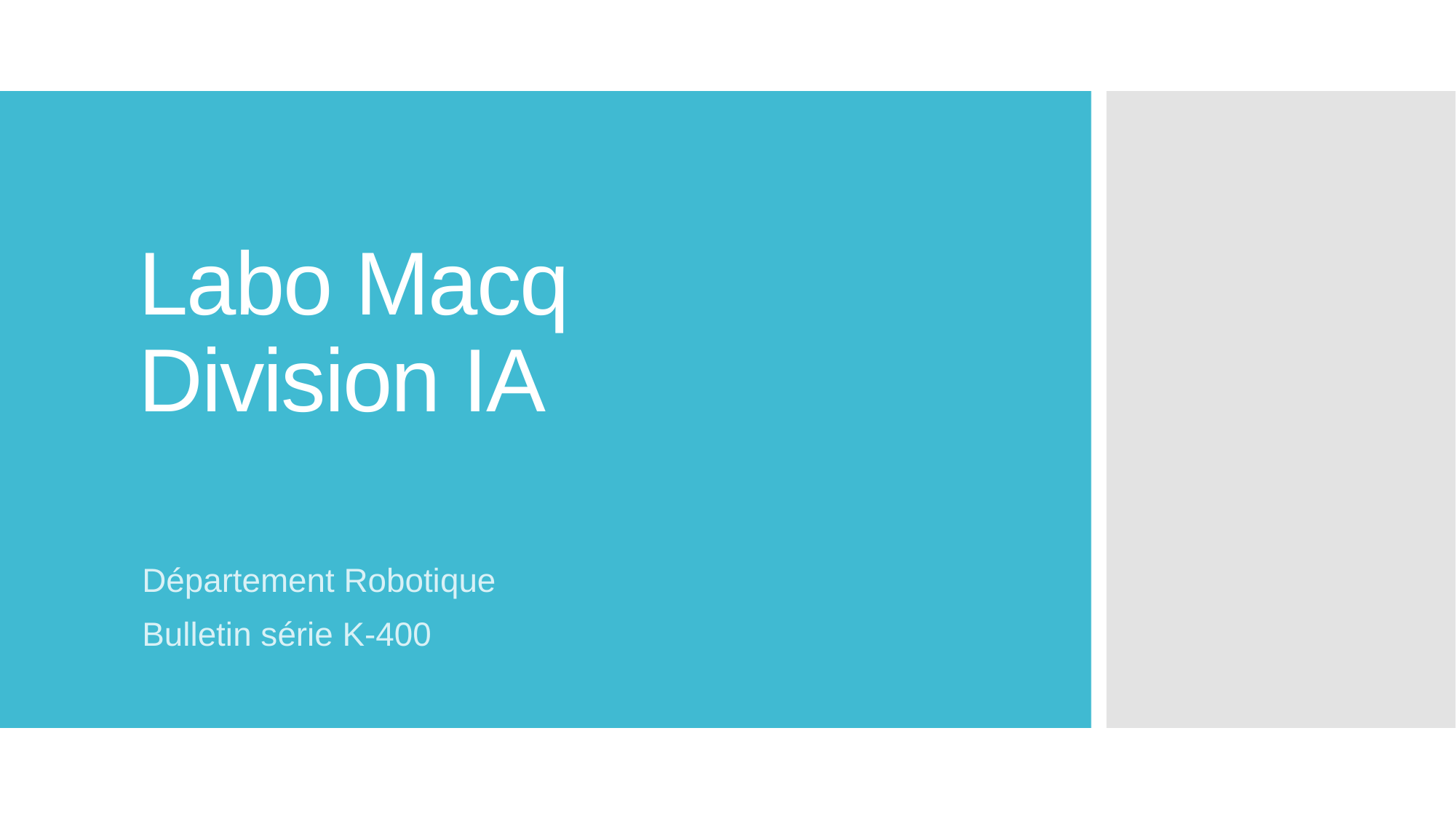

# Labo Macq Division IA
Département Robotique
Bulletin série K-400